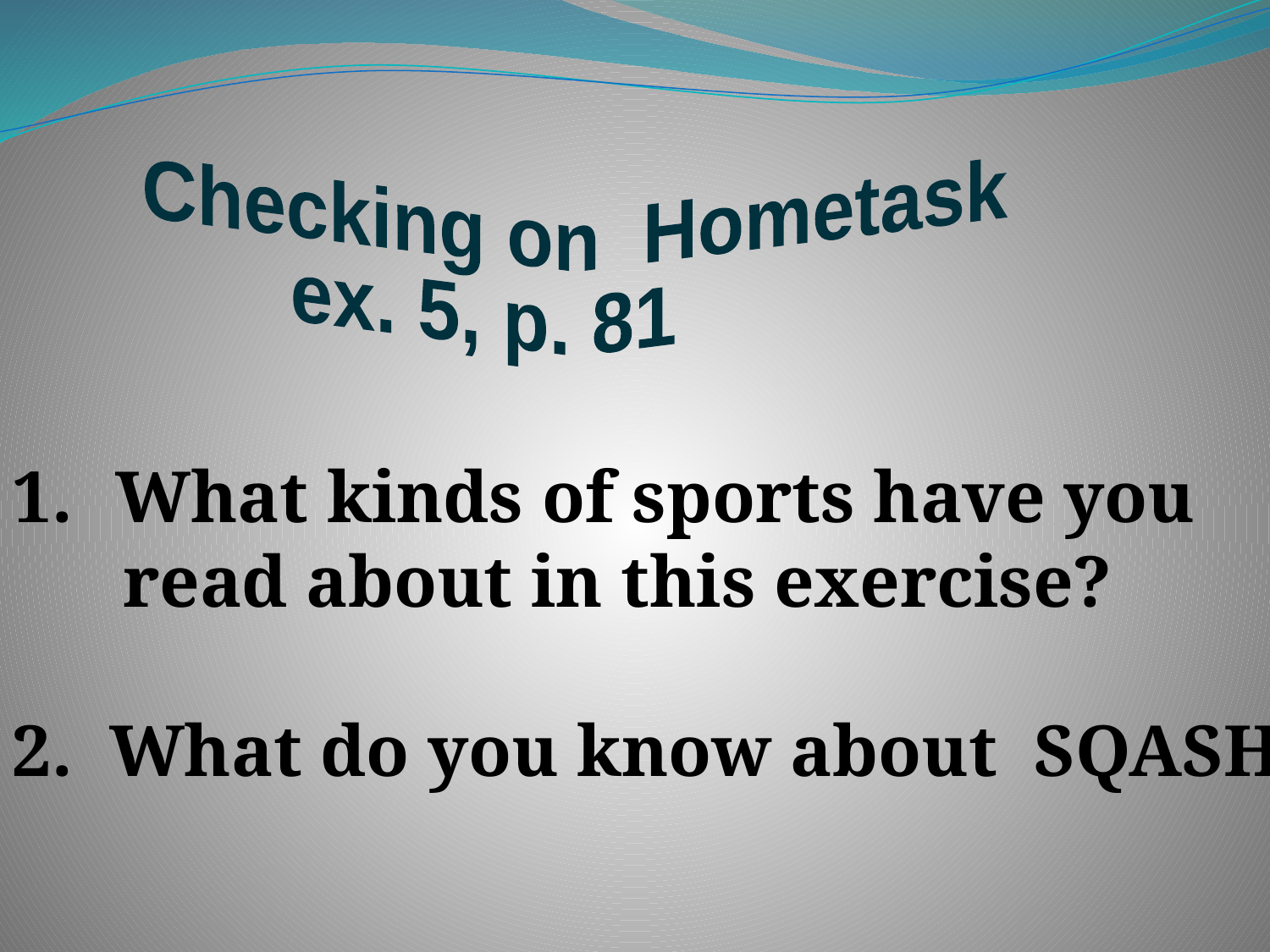

Checking on  Hometask
       ex. 5, p. 81
What kinds of sports have you
      read about in this exercise?

2.  What do you know about  SQASH ?